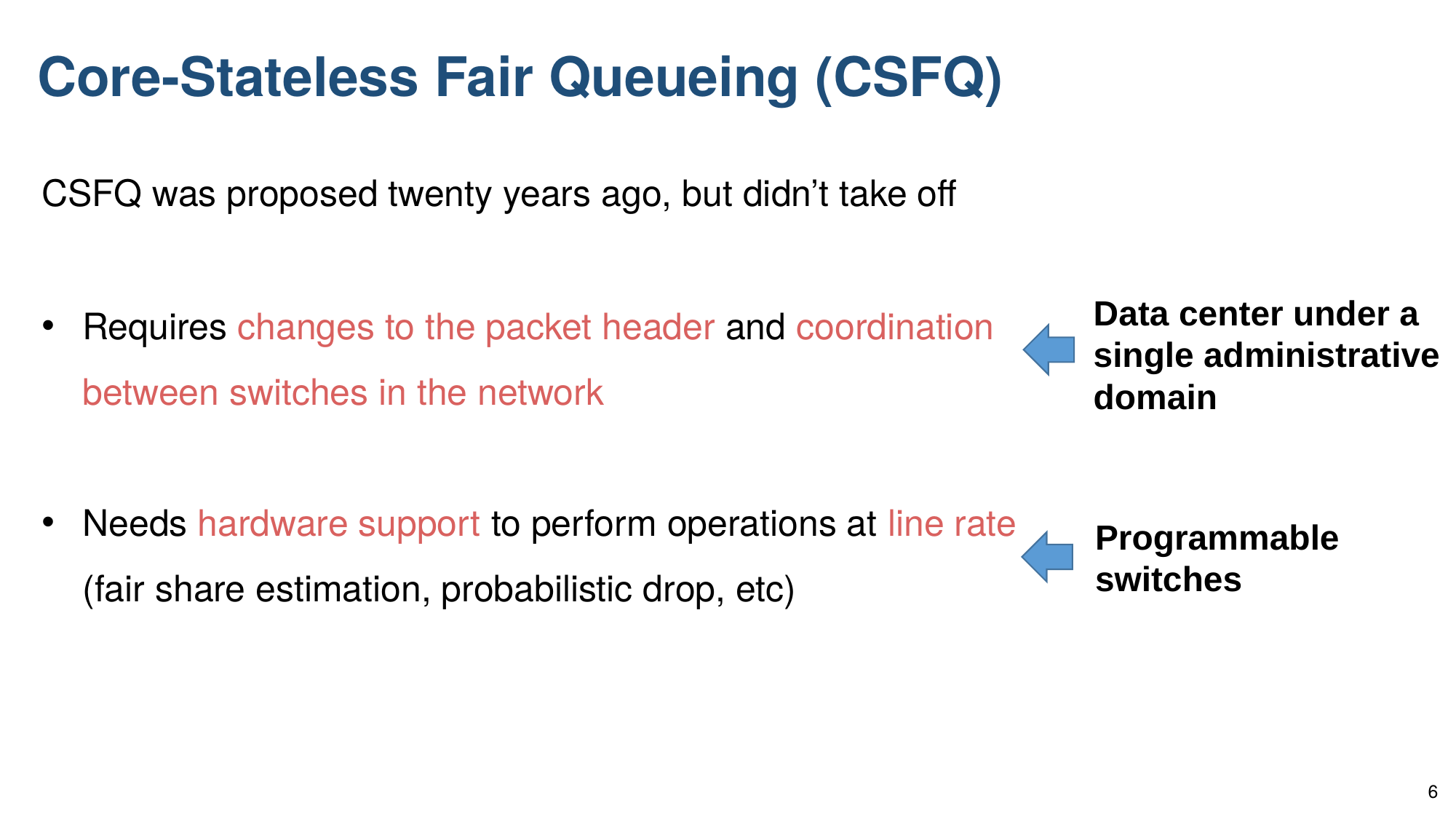

# Core-Stateless Fair Queueing (CSFQ)
CSFQ was proposed twenty years ago, but didn’t take off
Requires changes to the packet header and coordination between switches in the network

Needs hardware support to perform operations at line rate (fair share estimation, probabilistic drop, etc)

Data center under a single administrative domain

Programmable switches

6